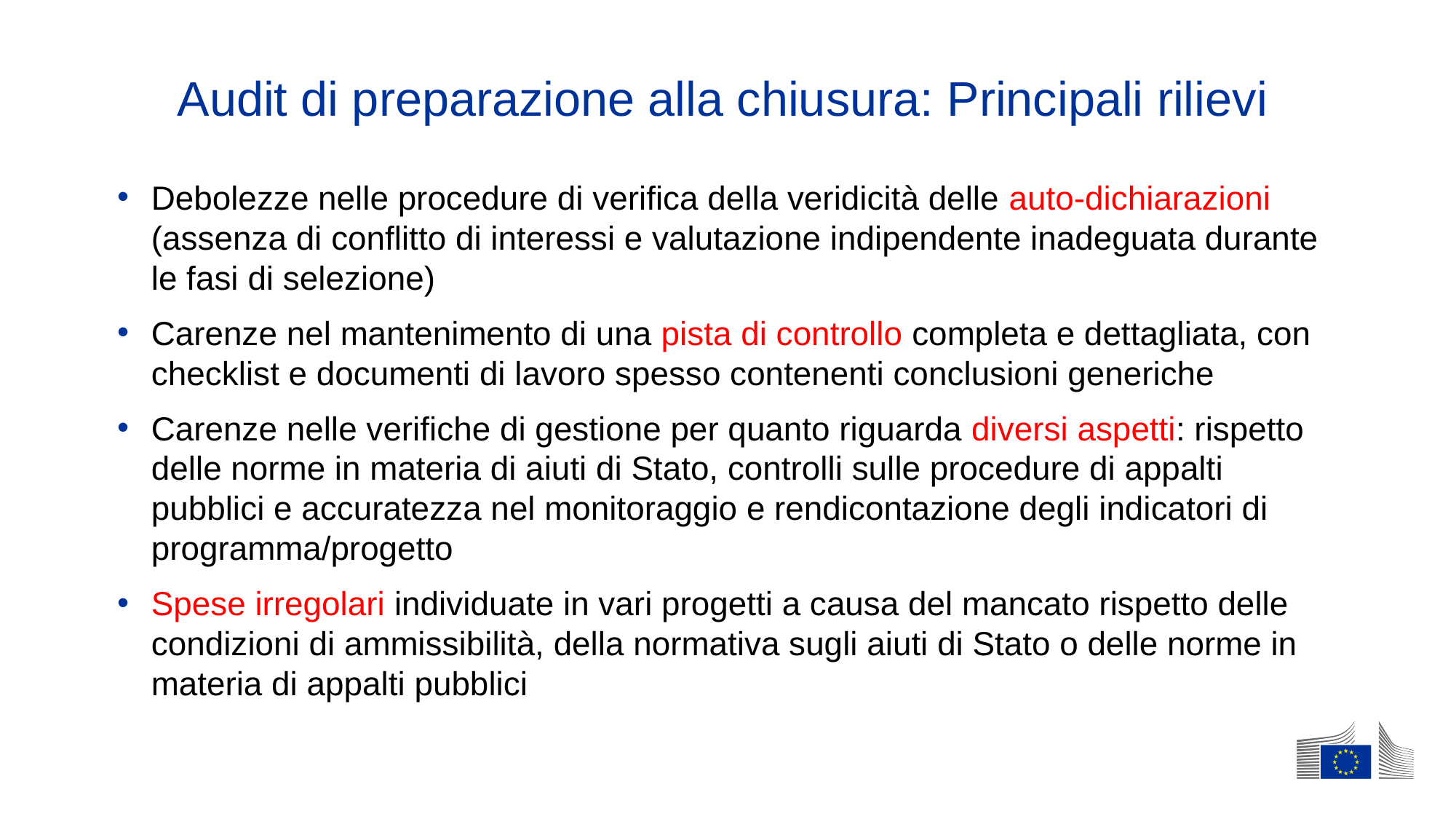

Audit di preparazione alla chiusura: Principali rilievi
Debolezze nelle procedure di verifica della veridicità delle auto-dichiarazioni (assenza di conflitto di interessi e valutazione indipendente inadeguata durante le fasi di selezione)
Carenze nel mantenimento di una pista di controllo completa e dettagliata, con checklist e documenti di lavoro spesso contenenti conclusioni generiche
Carenze nelle verifiche di gestione per quanto riguarda diversi aspetti: rispetto delle norme in materia di aiuti di Stato, controlli sulle procedure di appalti pubblici e accuratezza nel monitoraggio e rendicontazione degli indicatori di programma/progetto
Spese irregolari individuate in vari progetti a causa del mancato rispetto delle condizioni di ammissibilità, della normativa sugli aiuti di Stato o delle norme in materia di appalti pubblici